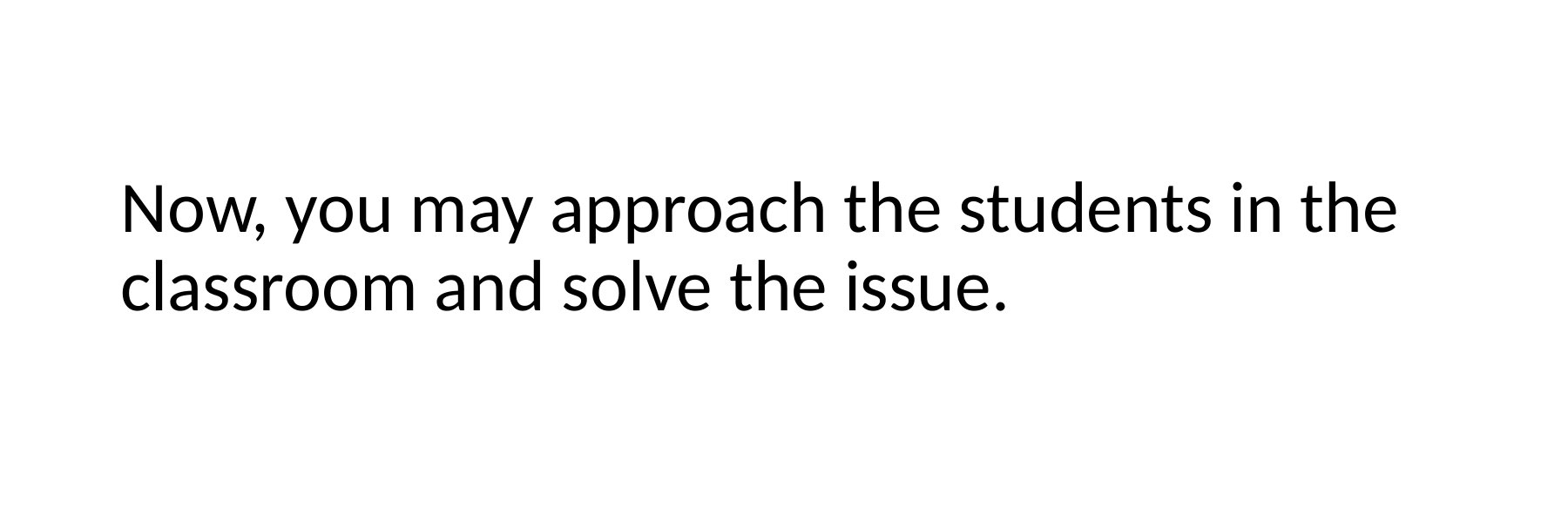

Now, you may approach the students in the classroom and solve the issue.